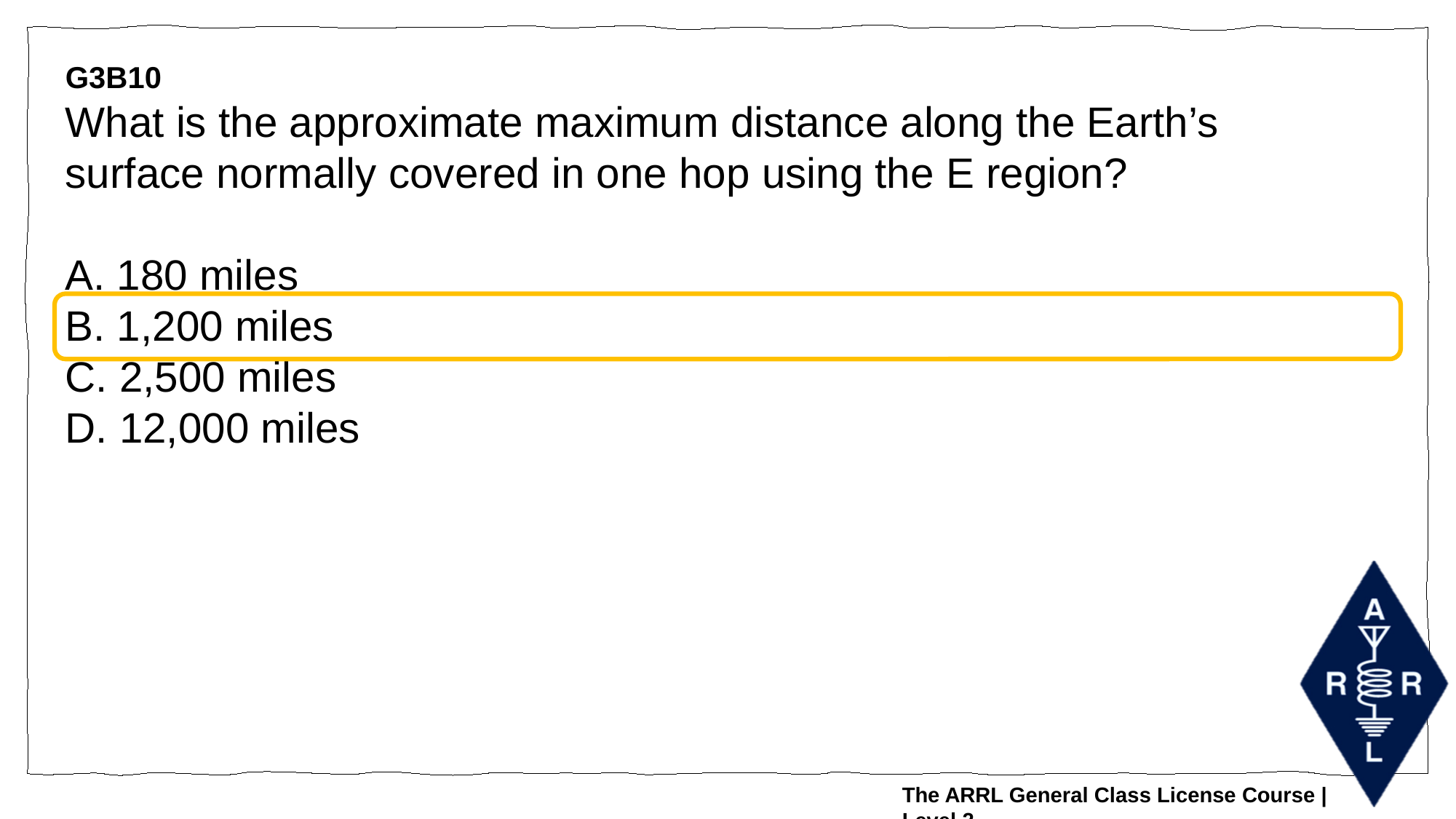

G3B10
What is the approximate maximum distance along the Earth’s surface normally covered in one hop using the E region?

A. 180 miles
B. 1,200 miles
C. 2,500 miles
D. 12,000 miles